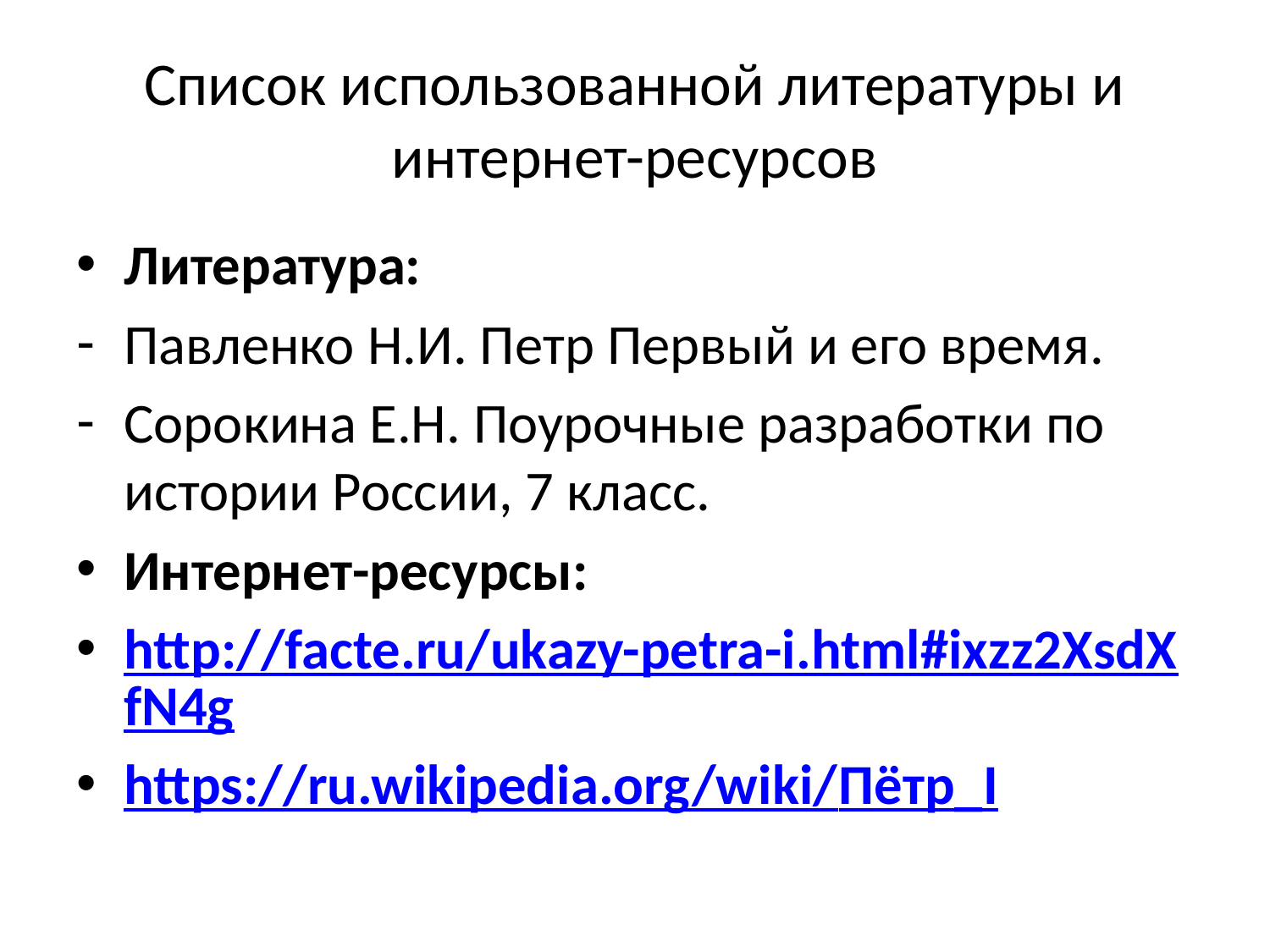

# Список использованной литературы и интернет-ресурсов
Литература:
Павленко Н.И. Петр Первый и его время.
Сорокина Е.Н. Поурочные разработки по истории России, 7 класс.
Интернет-ресурсы:
http://facte.ru/ukazy-petra-i.html#ixzz2XsdXfN4g
https://ru.wikipedia.org/wiki/Пётр_I